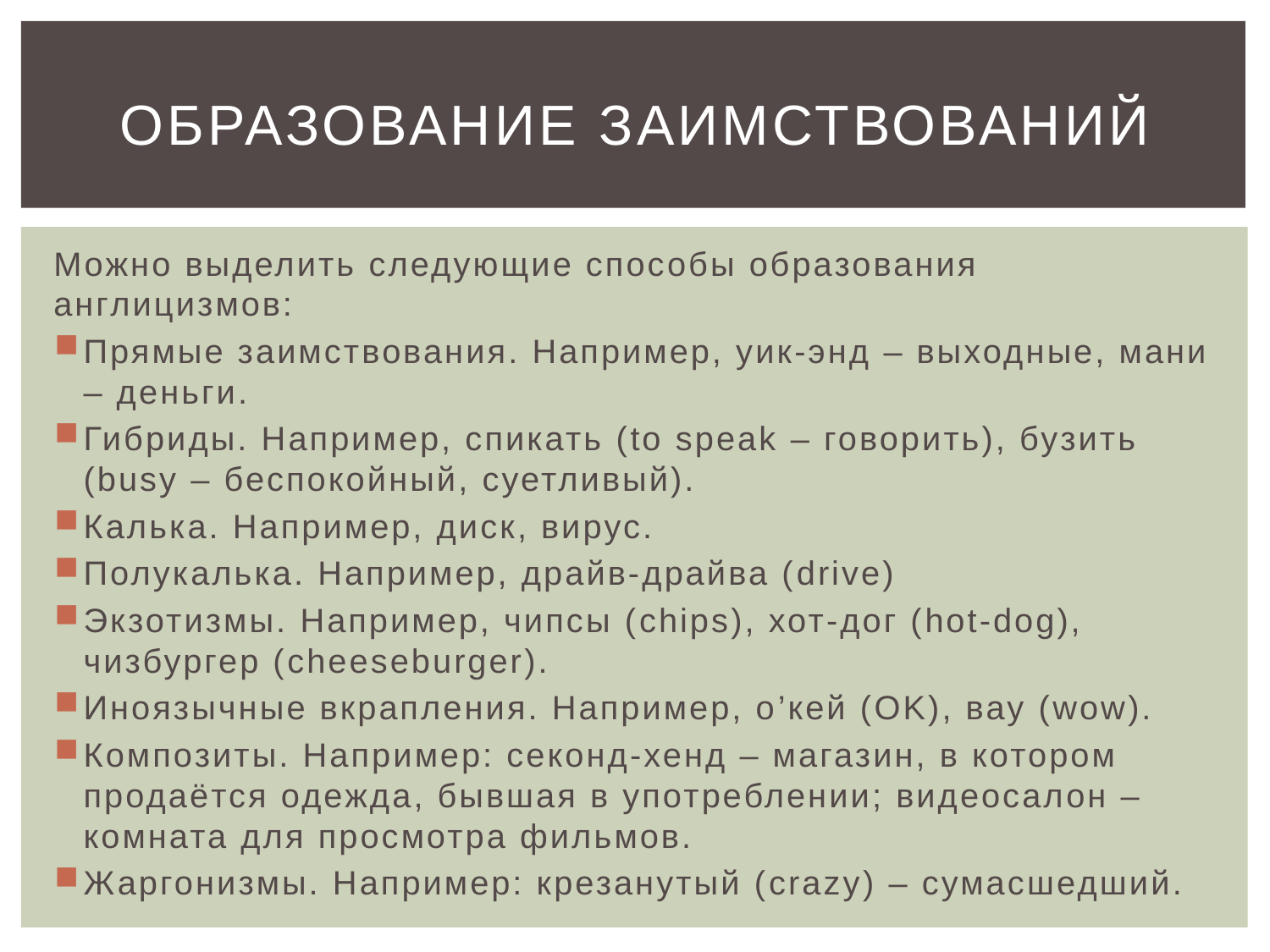

# Образование Заимствований
Можно выделить следующие способы образования англицизмов:
Прямые заимствования. Например, уик-энд – выходные, мани – деньги.
Гибриды. Например, спикать (to speak – говорить), бузить (busy – беспокойный, суетливый).
Калька. Например, диск, вирус.
Полукалька. Например, драйв-драйва (drive)
Экзотизмы. Например, чипсы (chips), хот-дог (hot-dog), чизбургер (cheeseburger).
Иноязычные вкрапления. Например, о’кей (OK), вау (wow).
Композиты. Например: секонд-хенд – магазин, в котором продаётся одежда, бывшая в употреблении; видеосалон – комната для просмотра фильмов.
Жаргонизмы. Например: крезанутый (crazy) – сумасшедший.